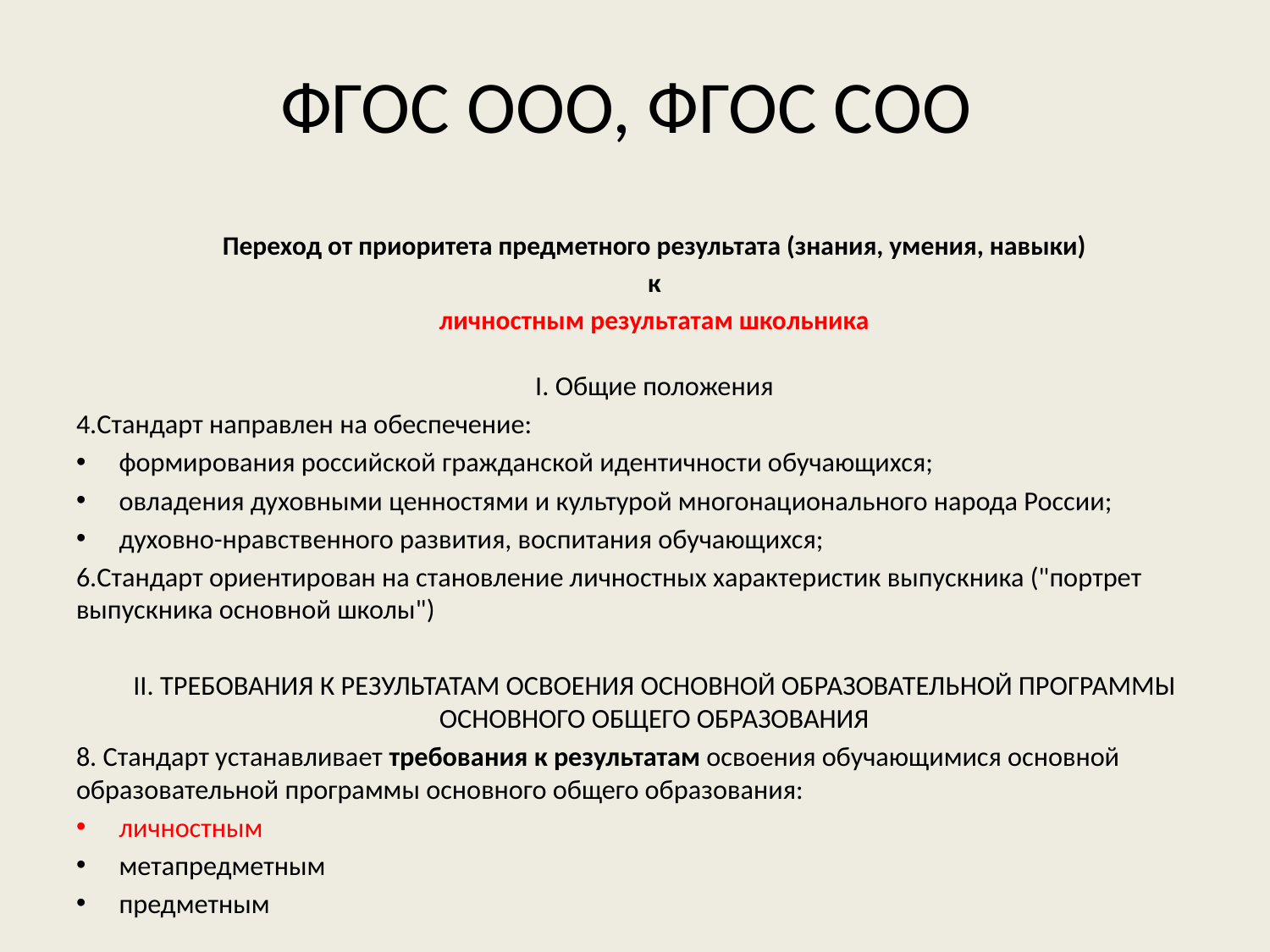

# ФГОС ООО, ФГОС СОО
Переход от приоритета предметного результата (знания, умения, навыки)
к
личностным результатам школьника

I. Общие положения
4.Стандарт направлен на обеспечение:
формирования российской гражданской идентичности обучающихся;
овладения духовными ценностями и культурой многонационального народа России;
духовно-нравственного развития, воспитания обучающихся;
6.Стандарт ориентирован на становление личностных характеристик выпускника ("портрет выпускника основной школы")

II. ТРЕБОВАНИЯ К РЕЗУЛЬТАТАМ ОСВОЕНИЯ ОСНОВНОЙ ОБРАЗОВАТЕЛЬНОЙ ПРОГРАММЫ ОСНОВНОГО ОБЩЕГО ОБРАЗОВАНИЯ
8. Стандарт устанавливает требования к результатам освоения обучающимися основной образовательной программы основного общего образования:
личностным
метапредметным
предметным